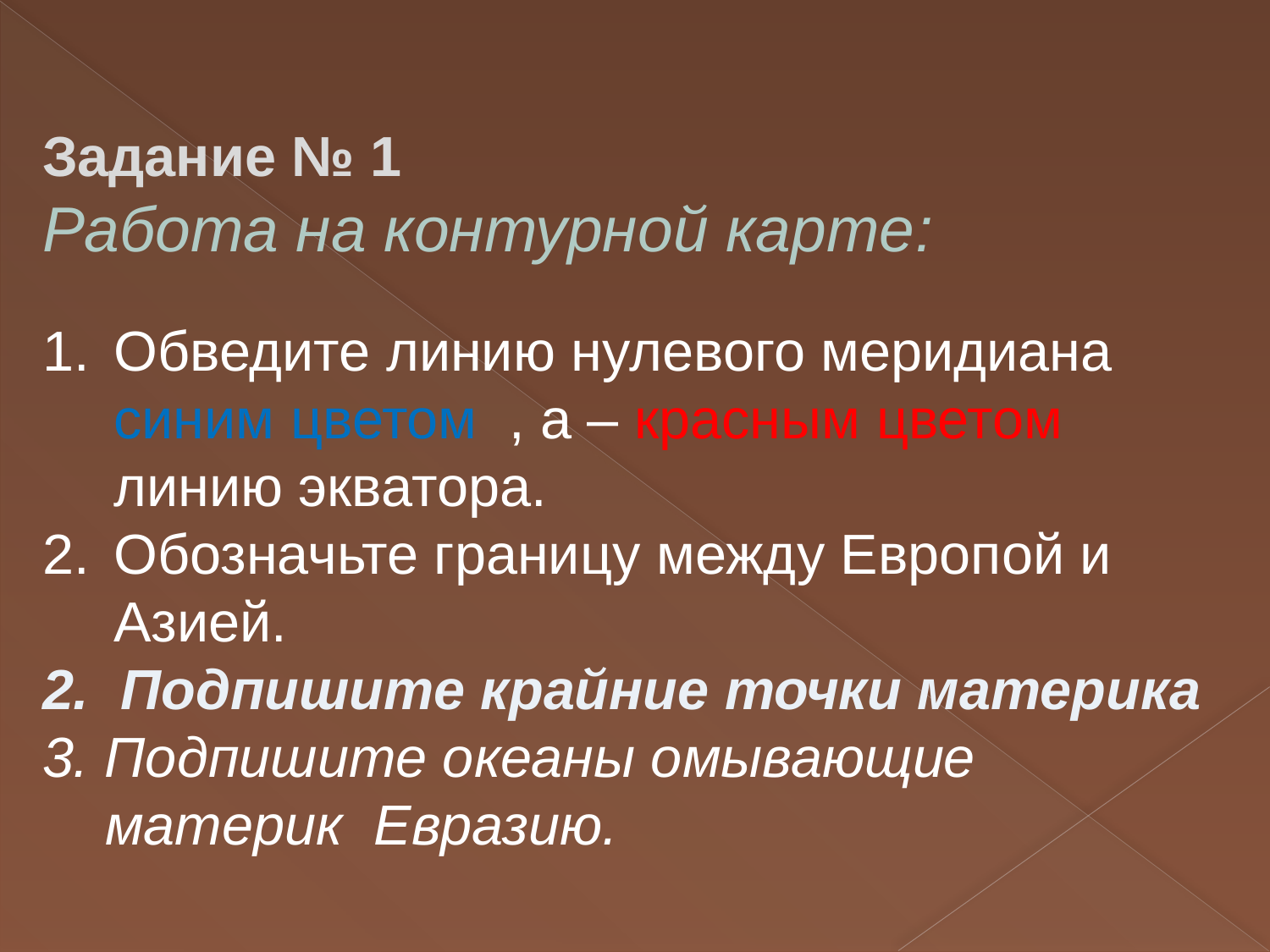

Задание № 1
Работа на контурной карте:

Обведите линию нулевого меридиана синим цветом  , а – красным цветом линию экватора.
Обозначьте границу между Европой и Азией.
2.  Подпишите крайние точки материка
3. Подпишите океаны омывающие
    материк  Евразию.